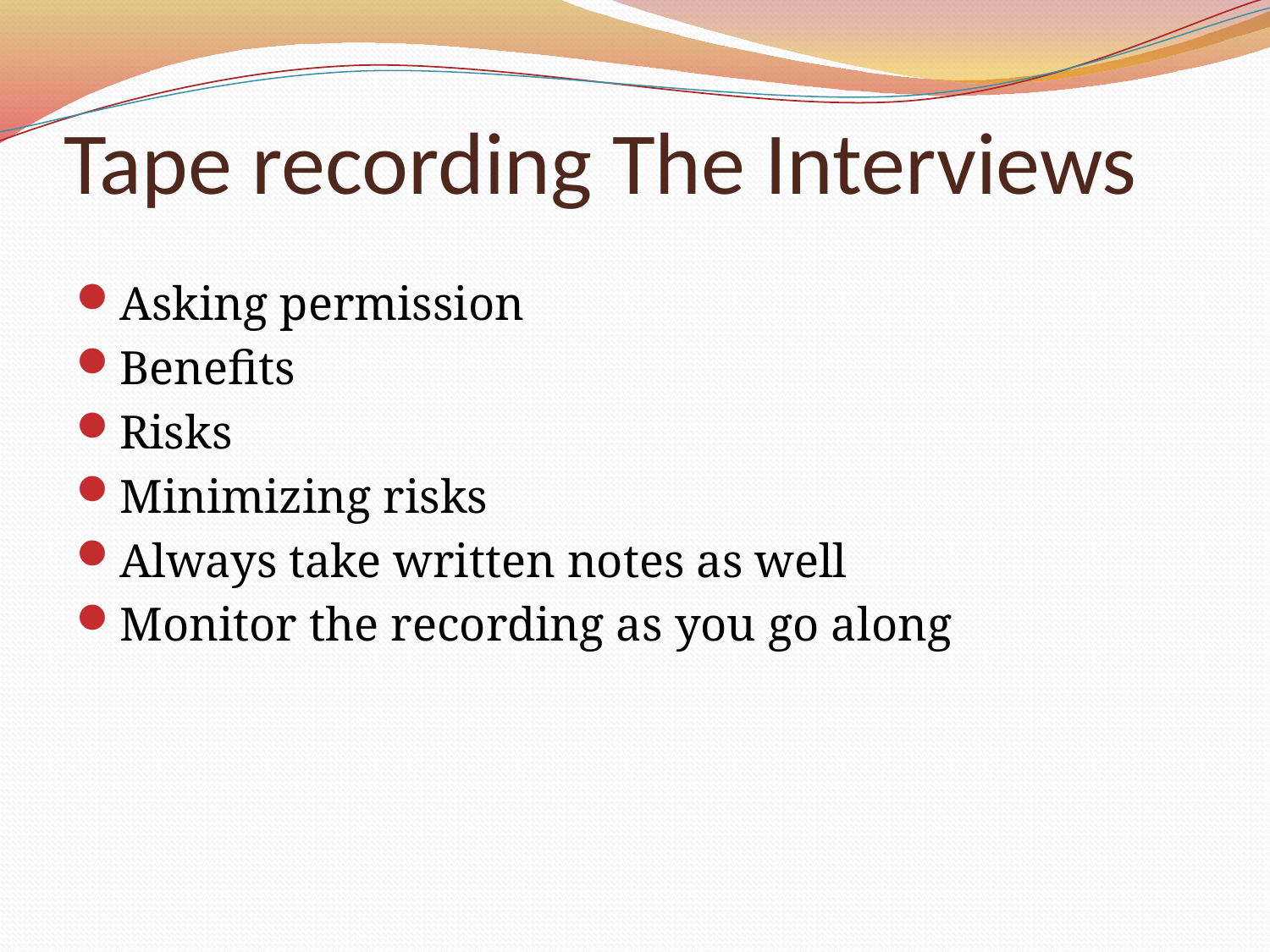

# Tape recording The Interviews
Asking permission
Benefits
Risks
Minimizing risks
Always take written notes as well
Monitor the recording as you go along